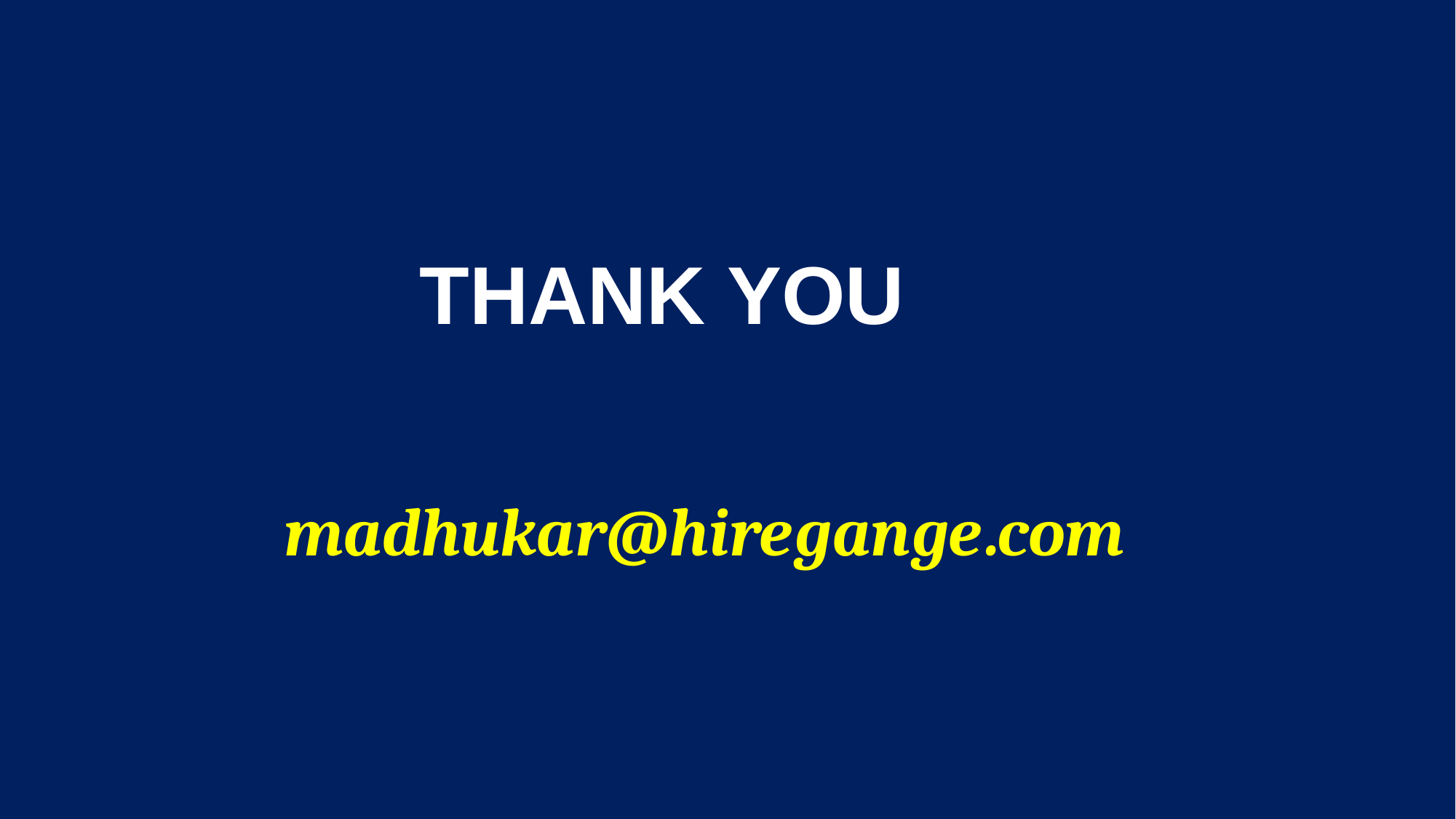

THANK YOU
# Input Tax Credit Availment, Restrictions, Job-work and other aspects

madhukar@hiregange.com